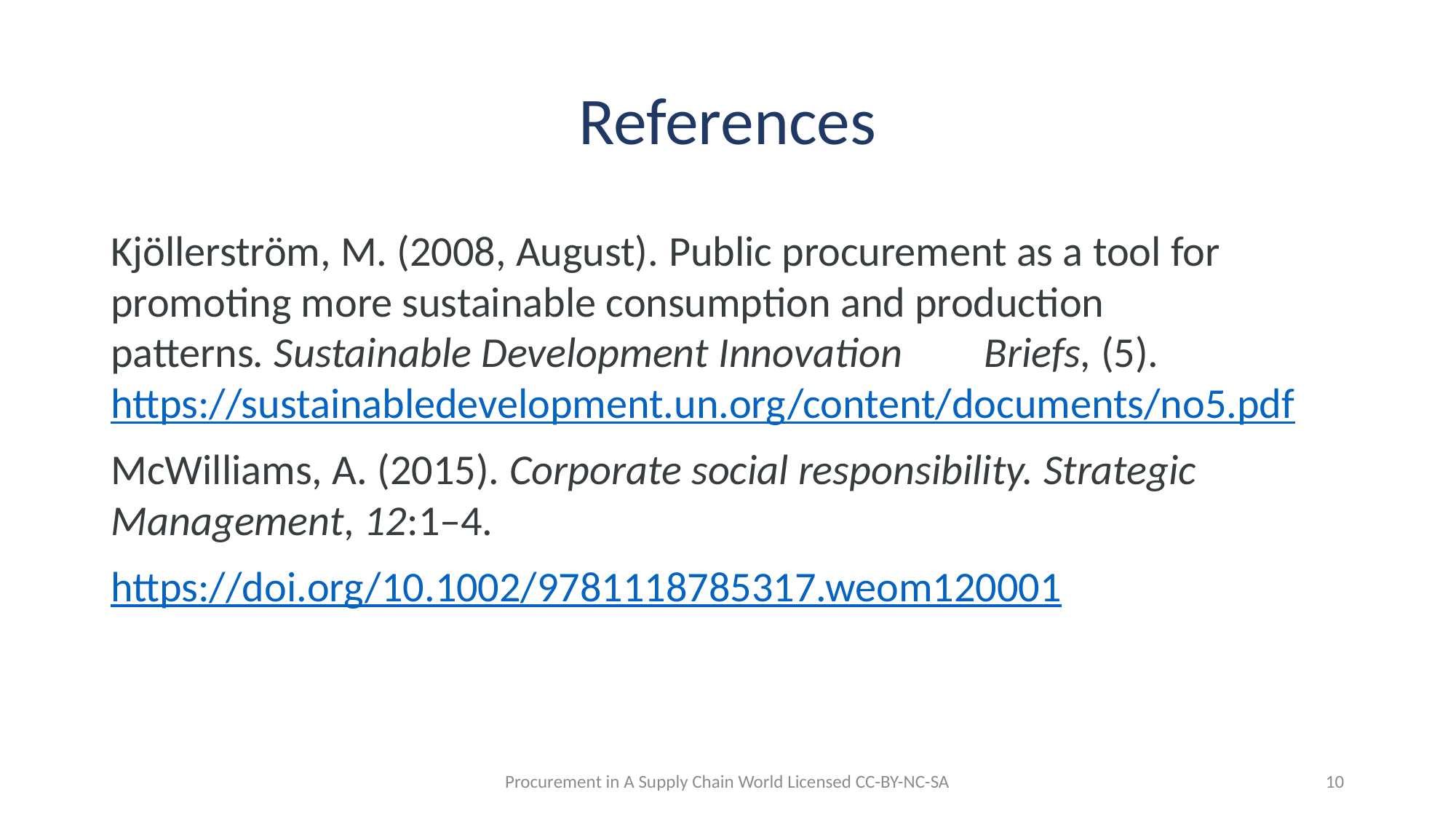

# References
Kjöllerström, M. (2008, August). Public procurement as a tool for 	promoting more sustainable consumption and production 	patterns. Sustainable Development Innovation 	Briefs, (5). https://sustainabledevelopment.un.org/content/documents/no5.pdf
McWilliams, A. (2015). Corporate social responsibility. Strategic 	Management, 12:1–4.
https://doi.org/10.1002/9781118785317.weom120001
Procurement in A Supply Chain World Licensed CC-BY-NC-SA
10